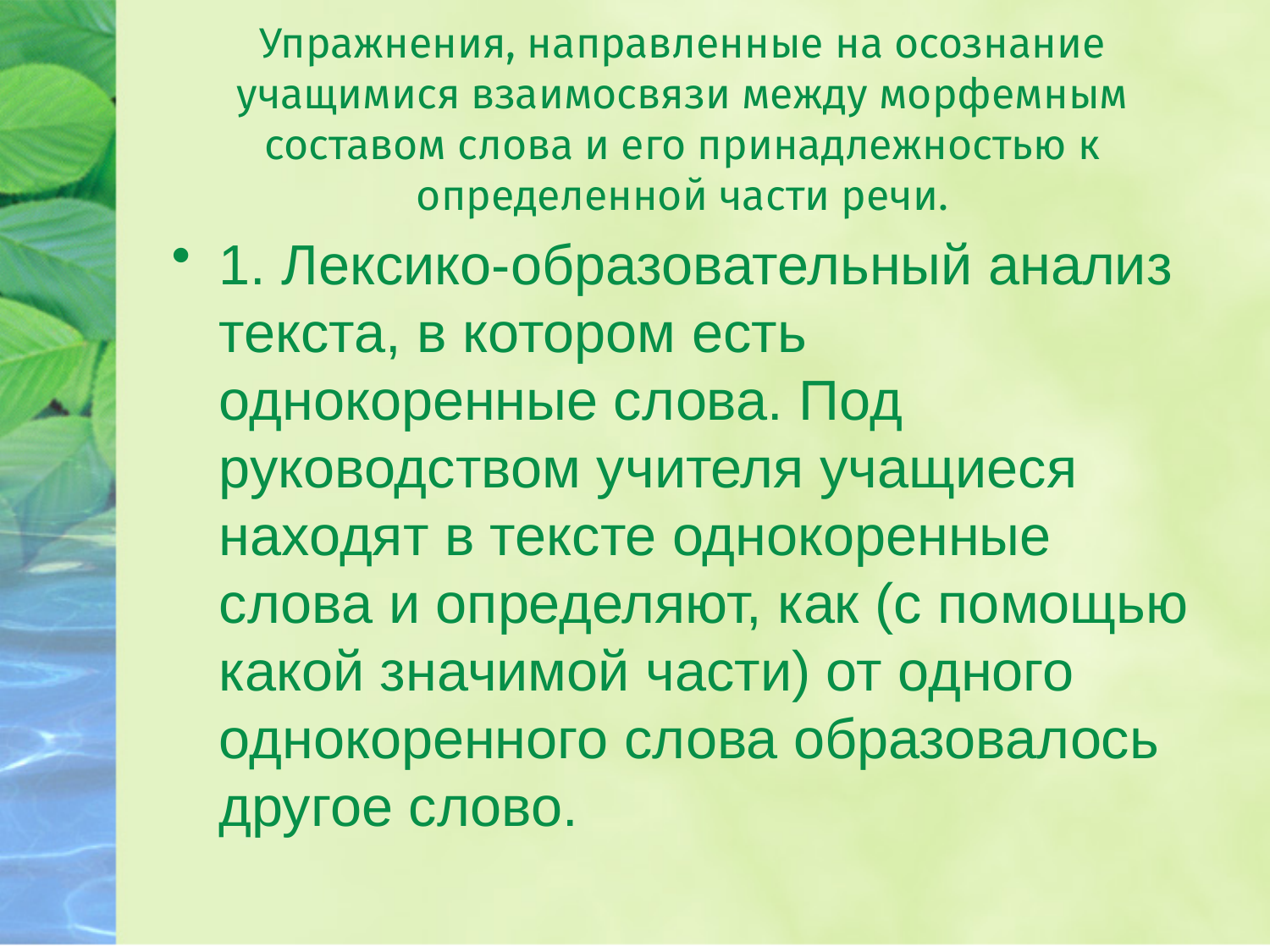

# Упражнения, направленные на осознание учащимися взаимосвязи между морфемным составом слова и его принадлежностью к определенной части речи.
1. Лексико-образовательный анализ текста, в котором есть однокоренные слова. Под руководством учителя учащиеся находят в тексте однокоренные слова и определяют, как (с помощью какой значимой части) от одного однокоренного слова образовалось другое слово.